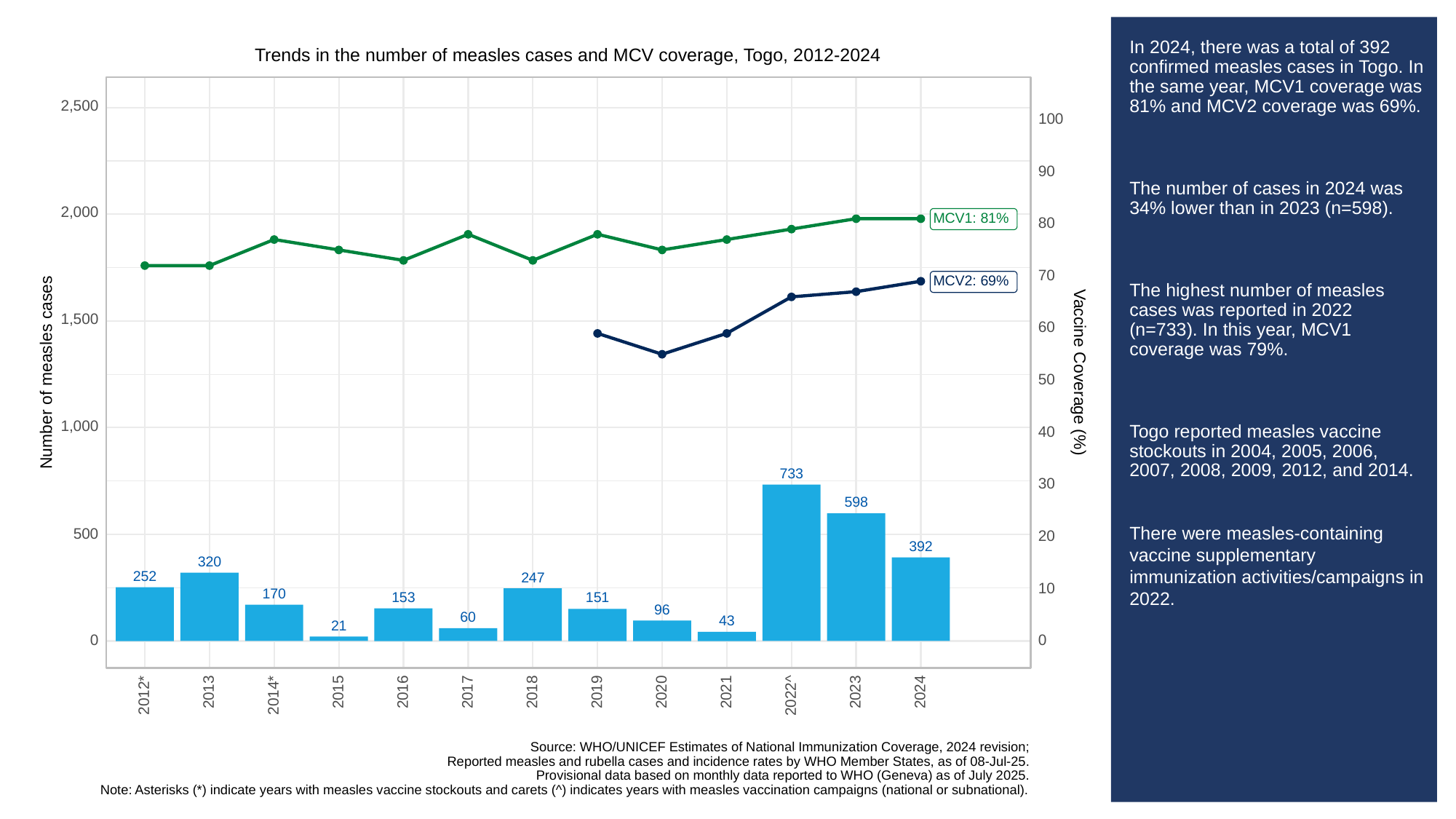

# In 2024, there was a total of 392 confirmed measles cases in Togo. In the same year, MCV1 coverage was 81% and MCV2 coverage was 69%.

The number of cases in 2024 was 34% lower than in 2023 (n=598).

The highest number of measles cases was reported in 2022 (n=733). In this year, MCV1 coverage was 79%.

Togo reported measles vaccine stockouts in 2004, 2005, 2006, 2007, 2008, 2009, 2012, and 2014.

There were measles-containing vaccine supplementary immunization activities/campaigns in 2022.

Trends in the number of measles cases and MCV coverage, Togo, 2012-2024

2,500

100

90
2,000

MCV1: 81%

80

70

MCV2: 69%

1,500

60

Vaccine Coverage (%)
Number of measles cases

50
1,000
40

733
30

598

500
20

392
320

252

247
10

170
153
151

96

60
43

21

0
0

2013
2023
2015
2016
2017
2018
2019
2020
2021
2024
2012*
2014*
2022^
Source: WHO/UNICEF Estimates of National Immunization Coverage, 2024 revision;
Reported measles and rubella cases and incidence rates by WHO Member States, as of 08-Jul-25.
Provisional data based on monthly data reported to WHO (Geneva) as of July 2025.
Note: Asterisks (*) indicate years with measles vaccine stockouts and carets (^) indicates years with measles vaccination campaigns (national or subnational).